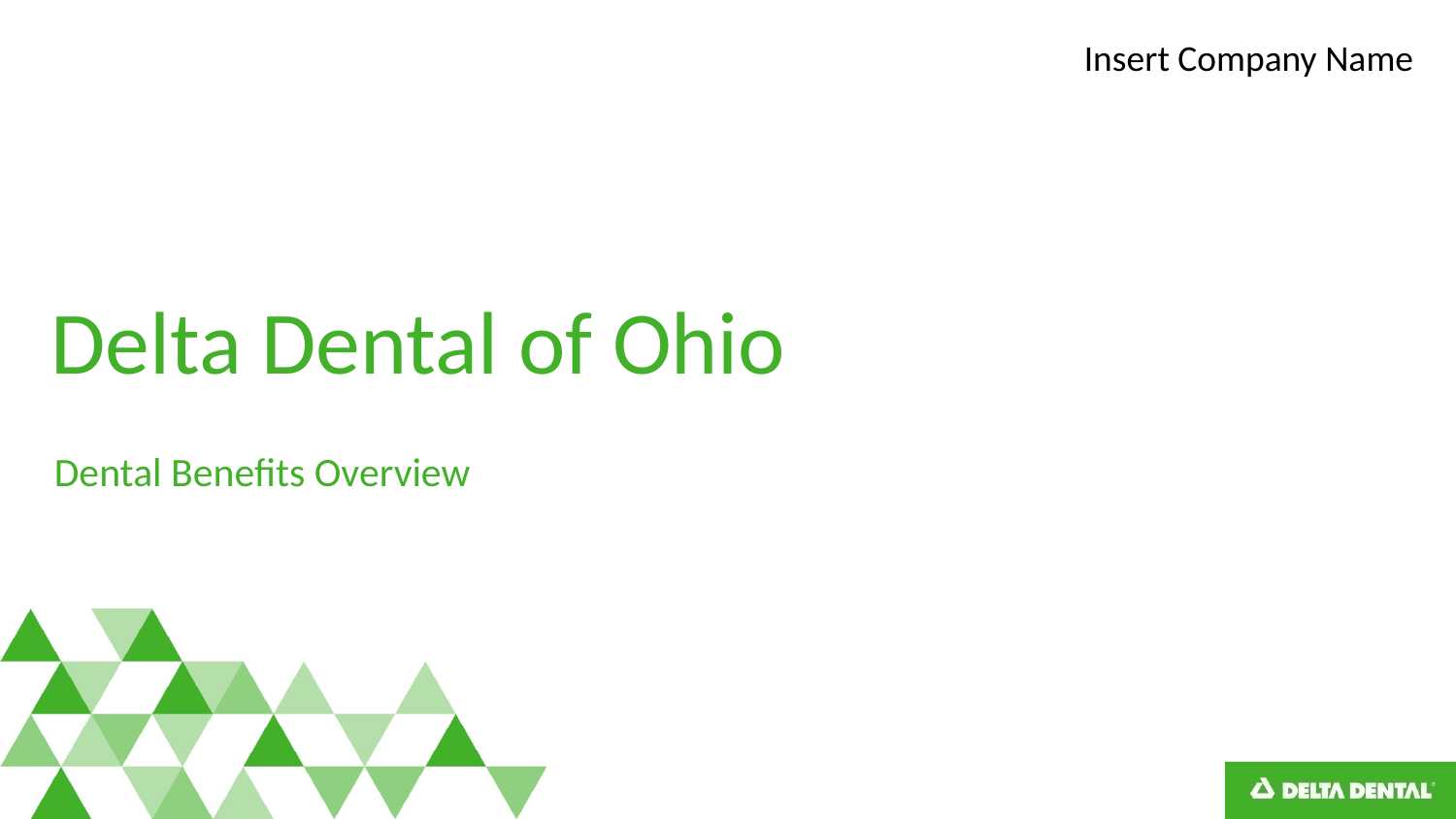

Insert Company Name
# Delta Dental of Ohio
Dental Benefits Overview